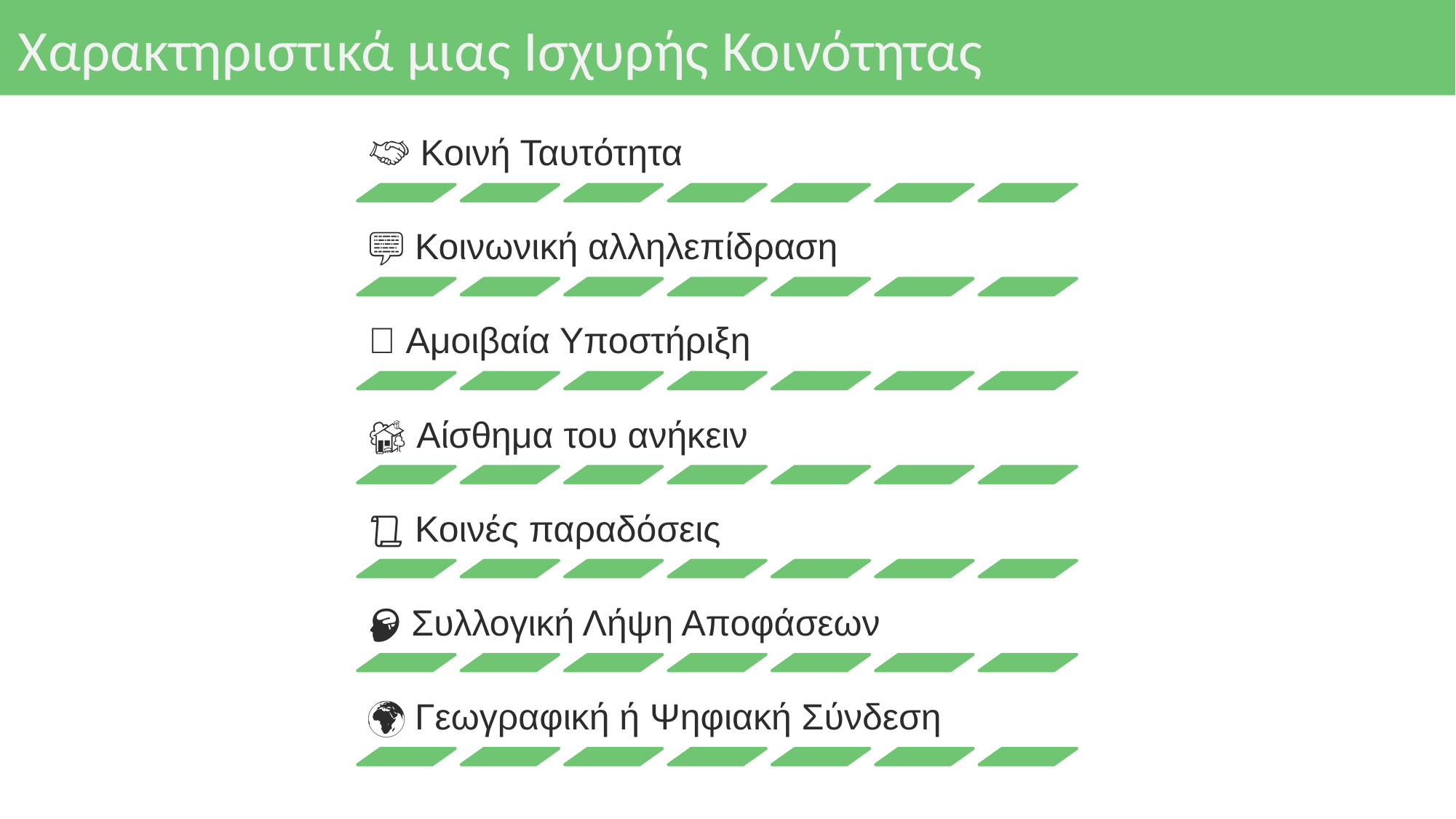

# Χαρακτηριστικά μιας Ισχυρής Κοινότητας
🤝 Κοινή Ταυτότητα
💬 Κοινωνική αλληλεπίδραση
🧩 Αμοιβαία Υποστήριξη
🏡 Αίσθημα του ανήκειν
📜 Κοινές παραδόσεις
🧠 Συλλογική Λήψη Αποφάσεων
🌍 Γεωγραφική ή Ψηφιακή Σύνδεση